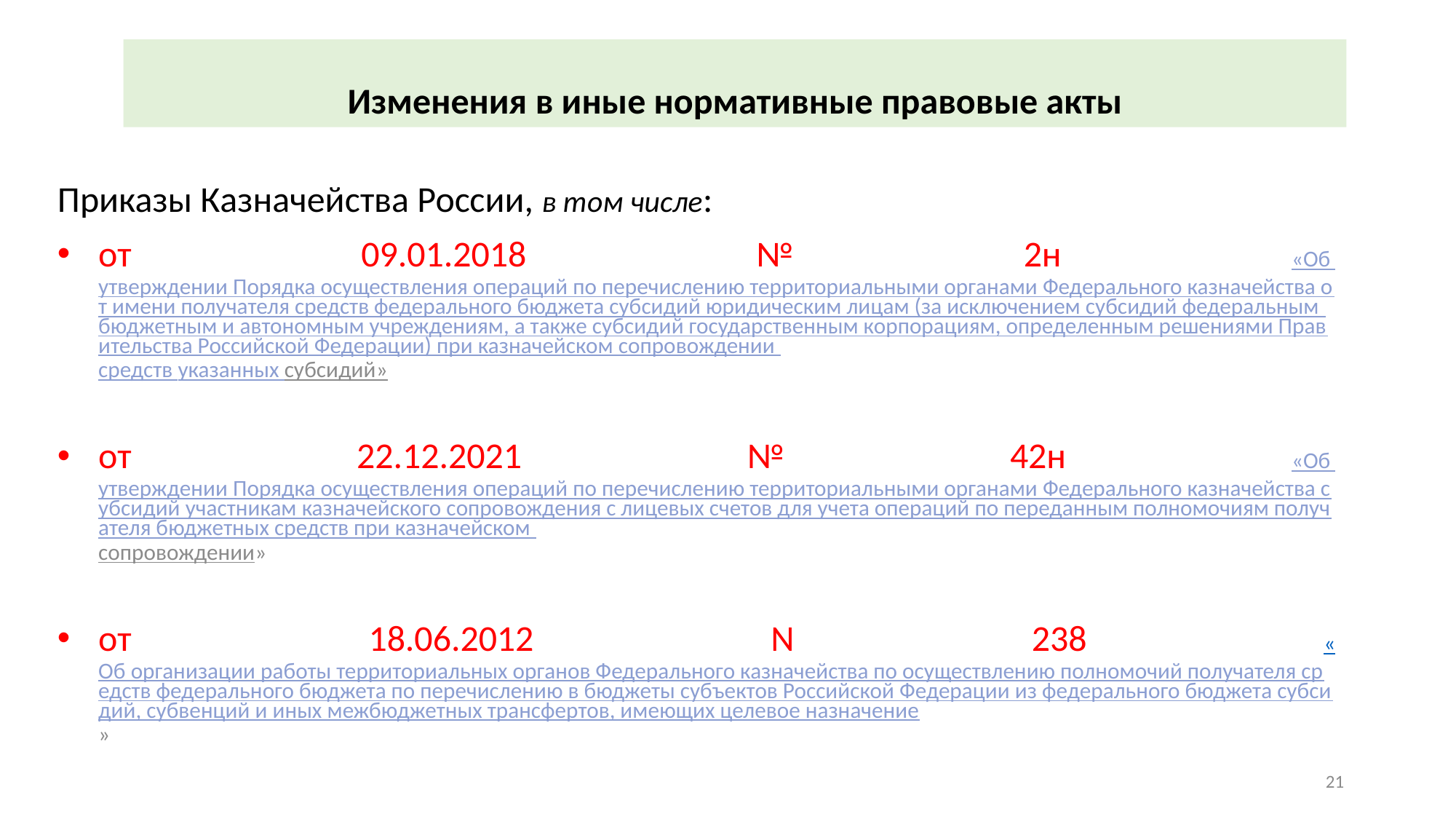

# Изменения в иные нормативные правовые акты
Приказы Казначейства России, в том числе:
от 09.01.2018 № 2н «Об утверждении Порядка осуществления операций по перечислению территориальными органами Федерального казначейства от имени получателя средств федерального бюджета субсидий юридическим лицам (за исключением субсидий федеральным бюджетным и автономным учреждениям, а также субсидий государственным корпорациям, определенным решениями Правительства Российской Федерации) при казначейском сопровождении средств указанных субсидий»

от 22.12.2021 № 42н «Об утверждении Порядка осуществления операций по перечислению территориальными органами Федерального казначейства субсидий участникам казначейского сопровождения с лицевых счетов для учета операций по переданным полномочиям получателя бюджетных средств при казначейском сопровождении»

от 18.06.2012 N 238 «Об организации работы территориальных органов Федерального казначейства по осуществлению полномочий получателя средств федерального бюджета по перечислению в бюджеты субъектов Российской Федерации из федерального бюджета субсидий, субвенций и иных межбюджетных трансфертов, имеющих целевое назначение»

21